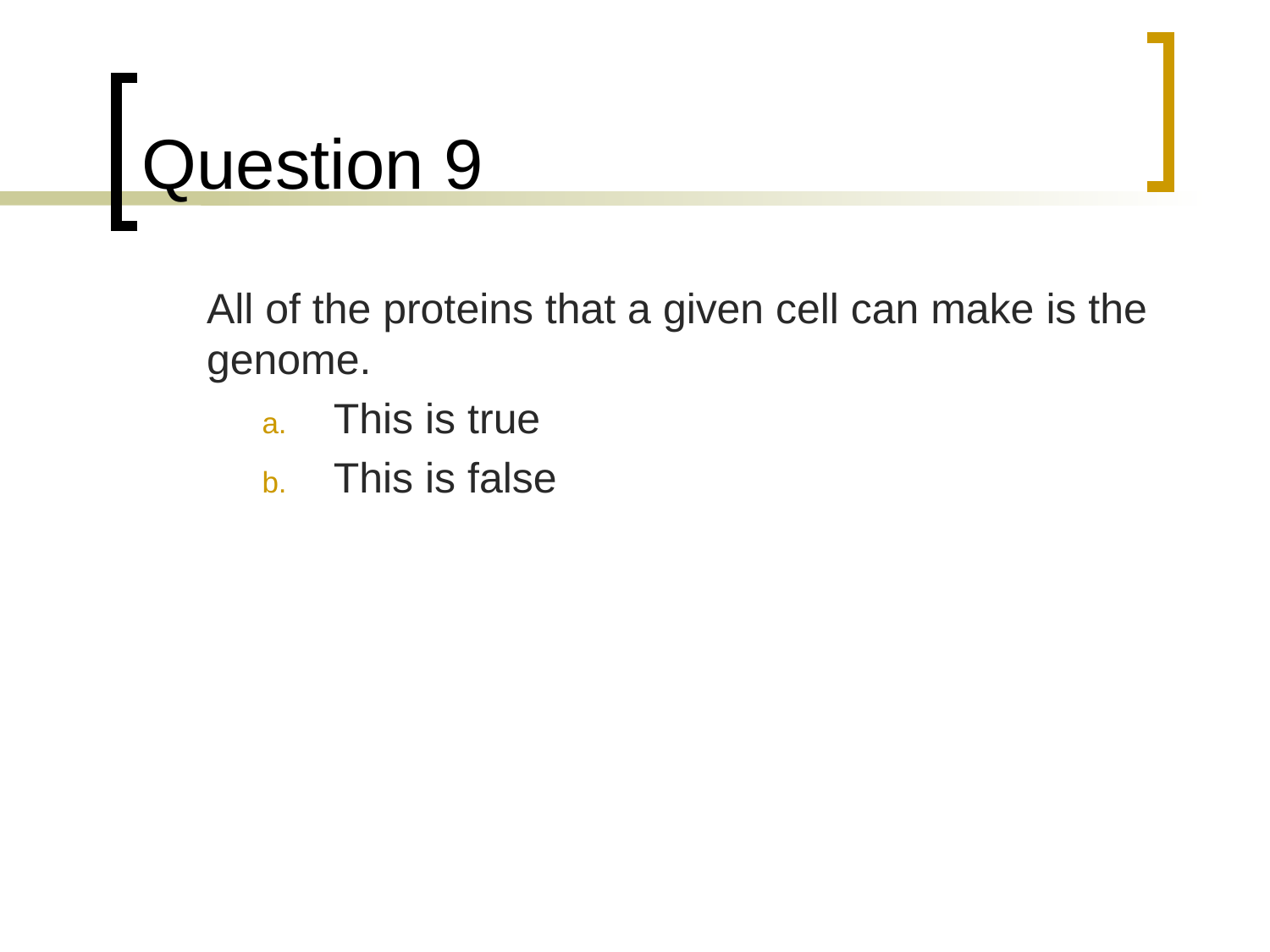

# Question 9
	All of the proteins that a given cell can make is the genome.
This is true
This is false